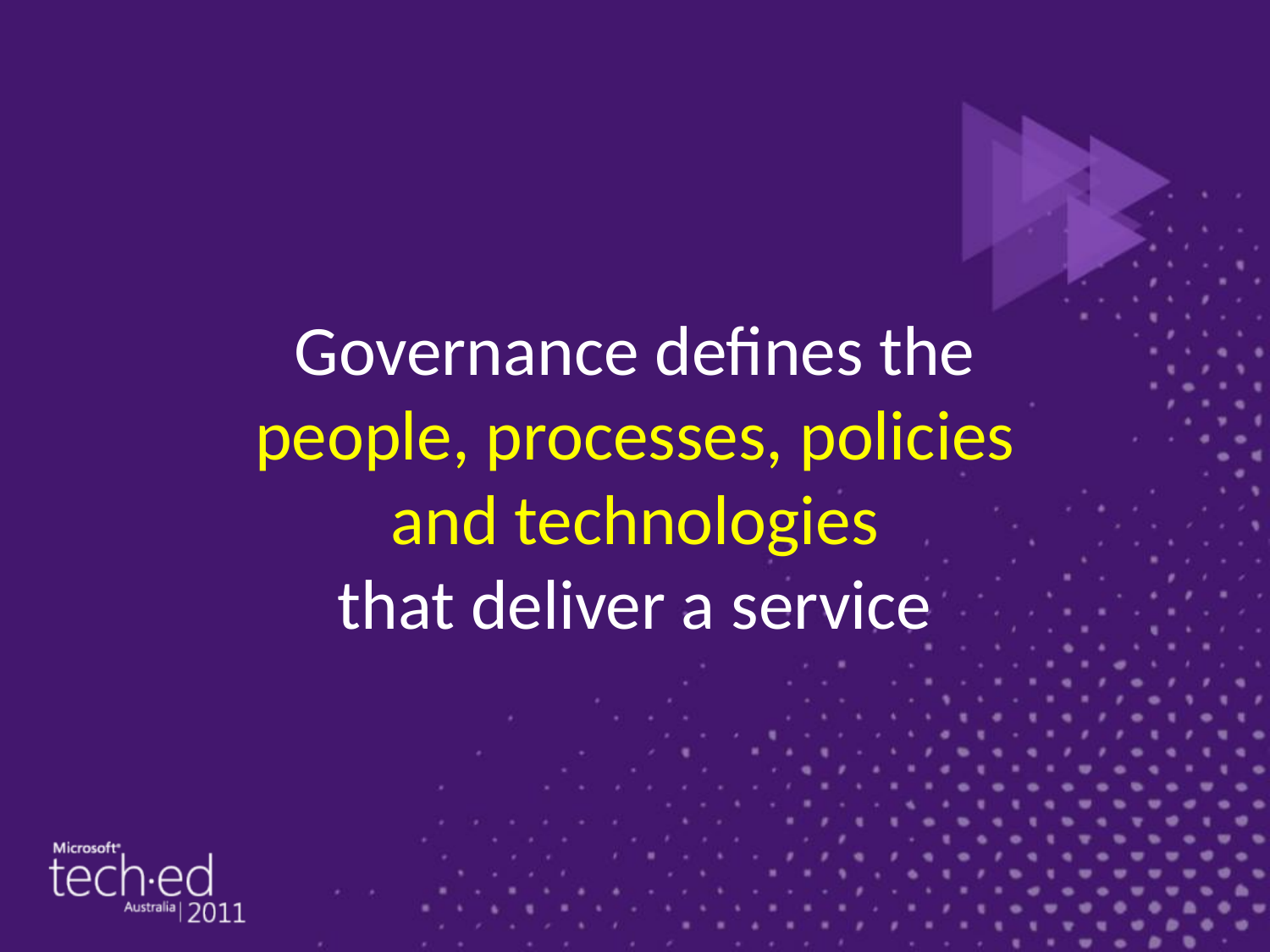

#
Governance defines the people, processes, policies and technologies
that deliver a service